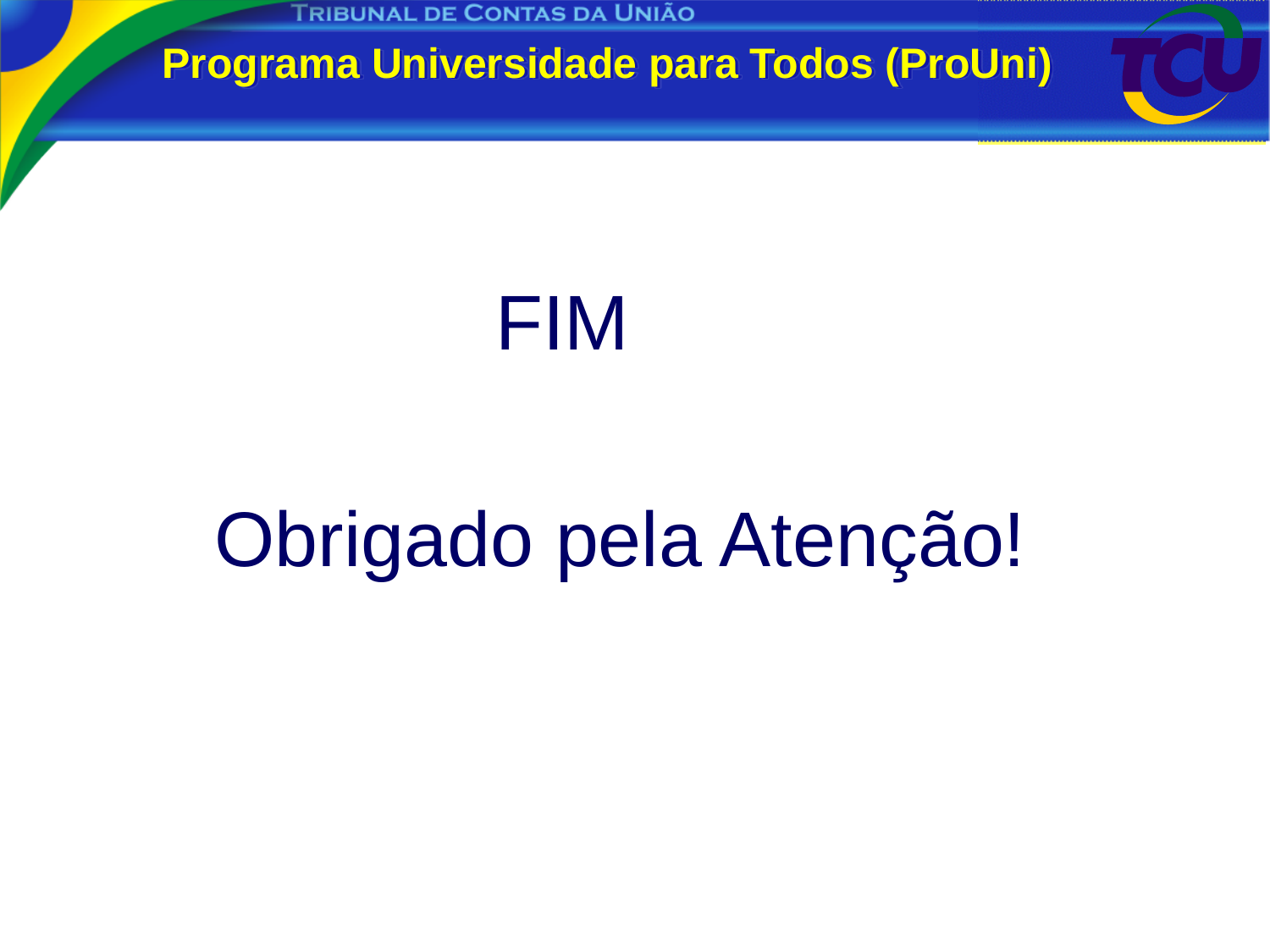

# Programa Universidade para Todos (ProUni)

                    FIM

       Obrigado pela Atenção!